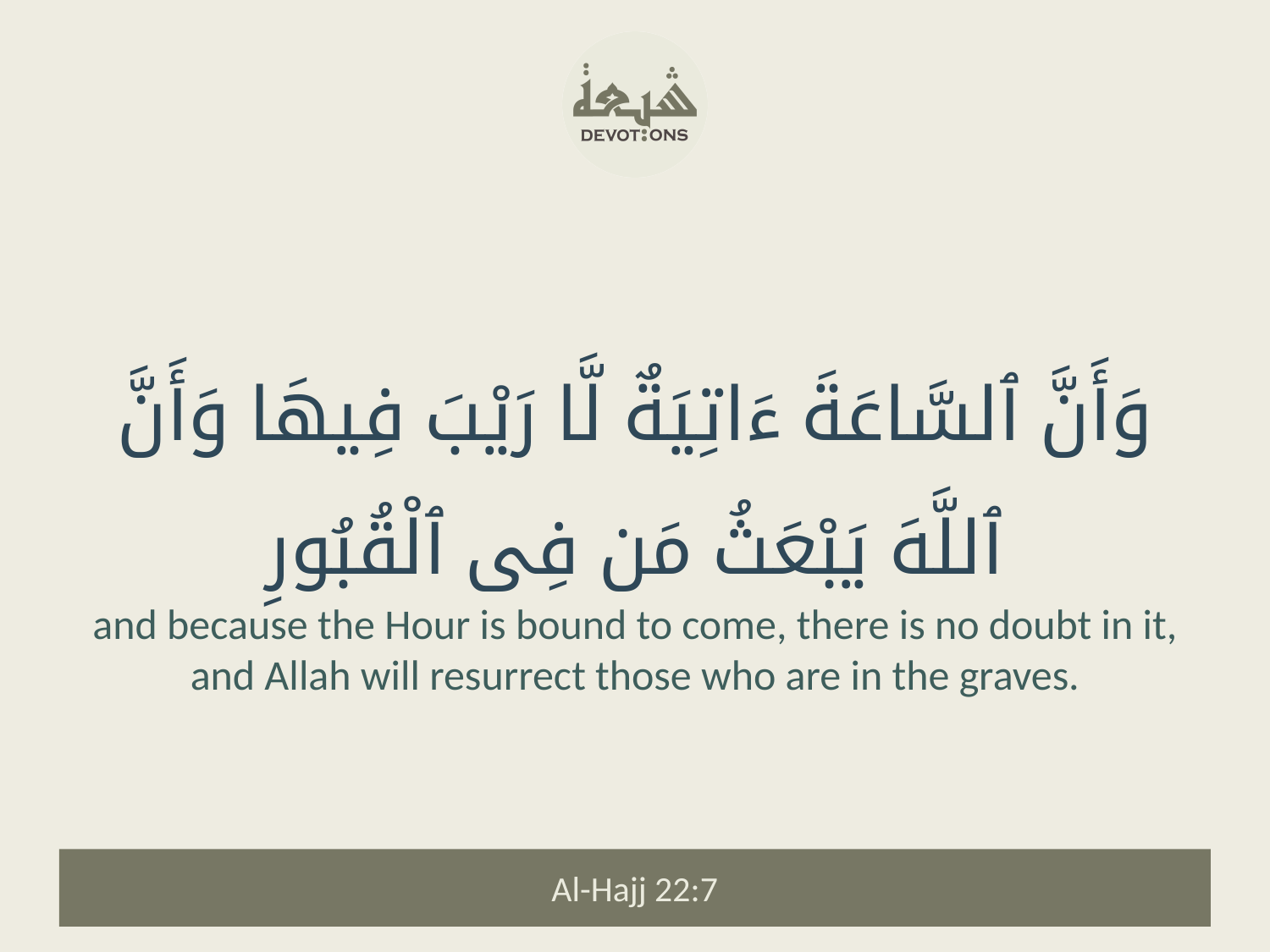

وَأَنَّ ٱلسَّاعَةَ ءَاتِيَةٌ لَّا رَيْبَ فِيهَا وَأَنَّ ٱللَّهَ يَبْعَثُ مَن فِى ٱلْقُبُورِ
and because the Hour is bound to come, there is no doubt in it, and Allah will resurrect those who are in the graves.
Al-Hajj 22:7